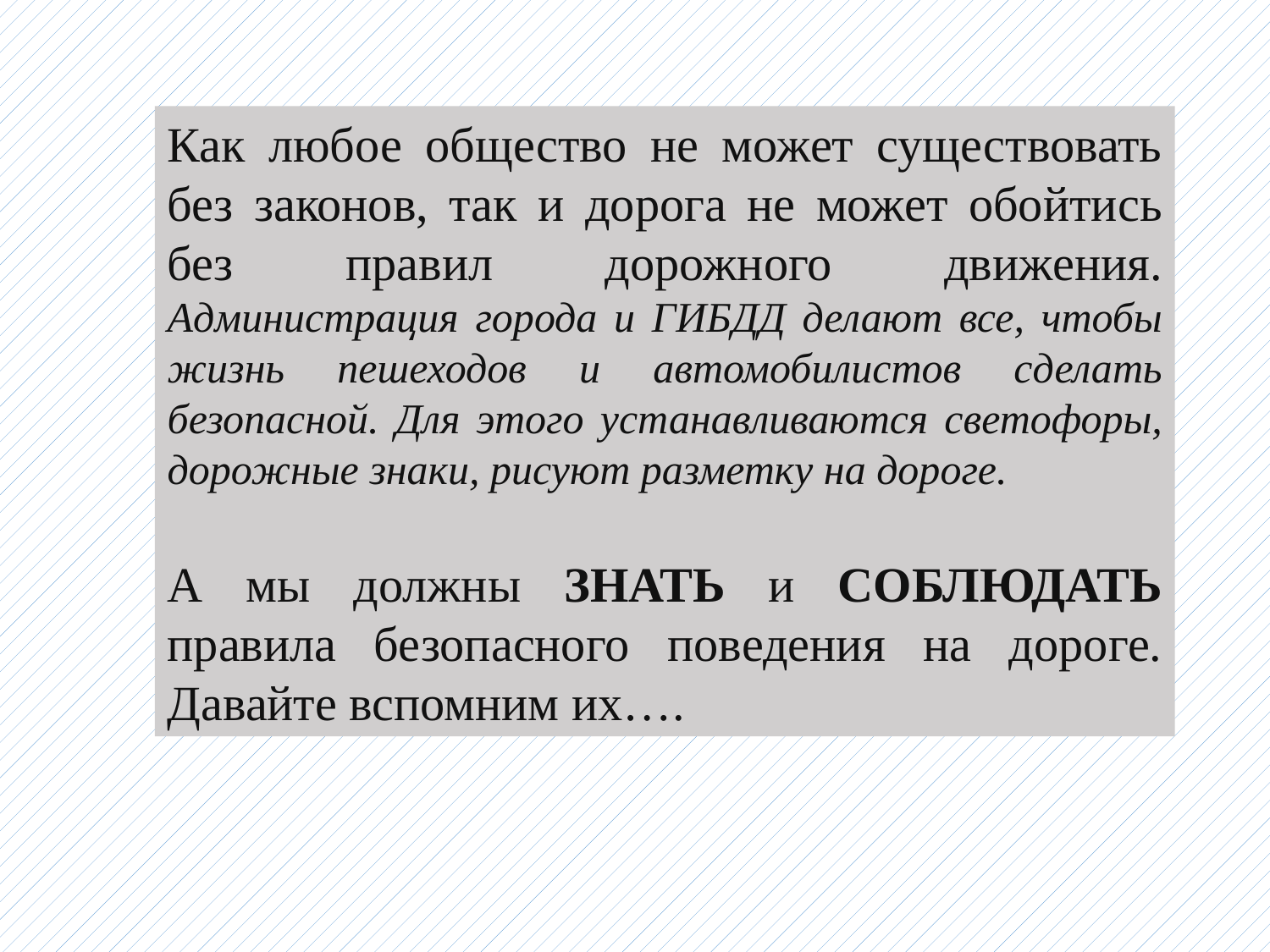

Как любое общество не может существовать без законов, так и дорога не может обойтись без правил дорожного движения. Администрация города и ГИБДД делают все, чтобы жизнь пешеходов и автомобилистов сделать безопасной. Для этого устанавливаются светофоры, дорожные знаки, рисуют разметку на дороге.

А мы должны ЗНАТЬ и СОБЛЮДАТЬ правила безопасного поведения на дороге. Давайте вспомним их….